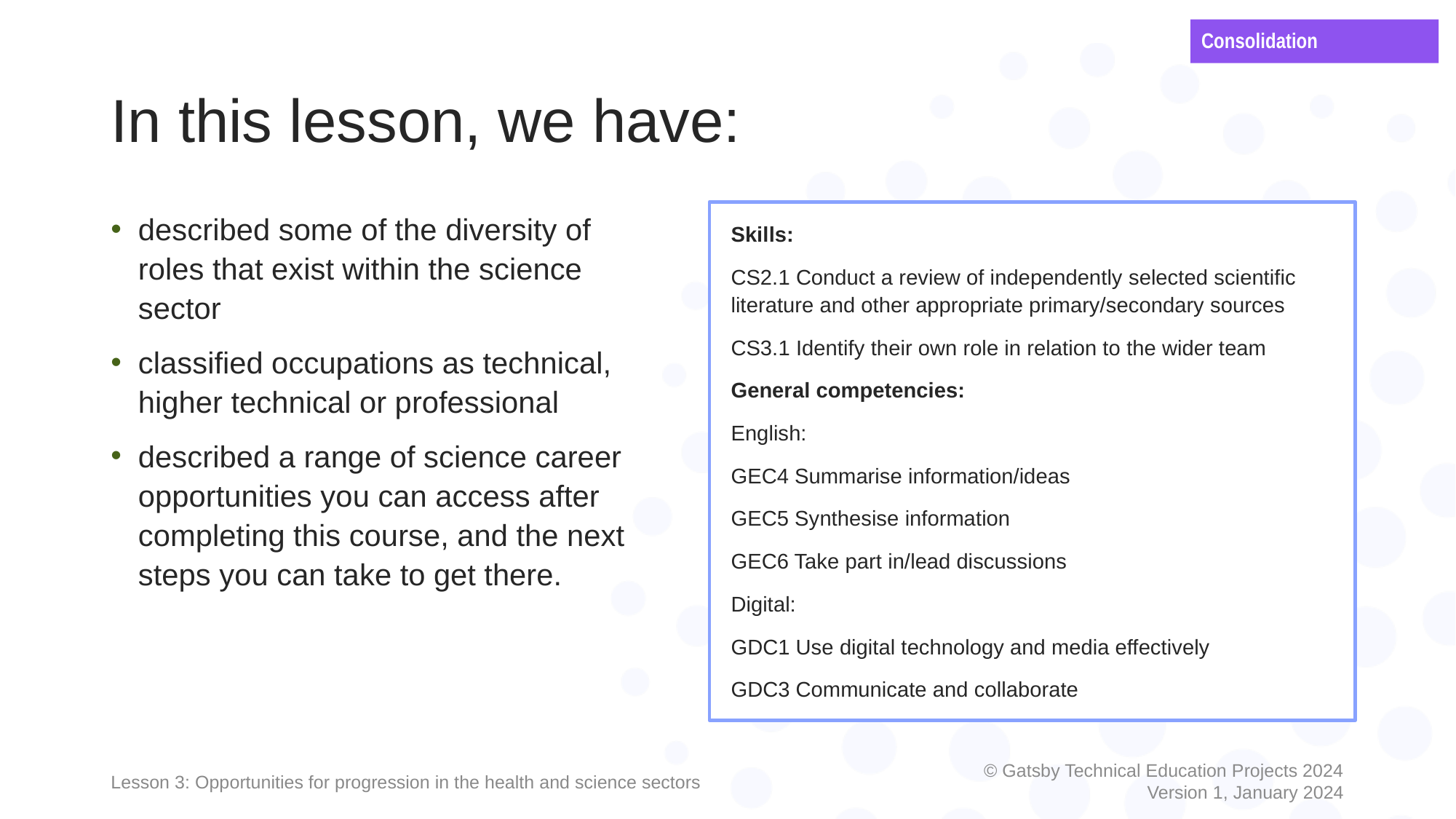

Consolidation
# In this lesson, we have:
Skills:
CS2.1 Conduct a review of independently selected scientific literature and other appropriate primary/secondary sources
CS3.1 Identify their own role in relation to the wider team
General competencies:
English:
GEC4 Summarise information/ideas
GEC5 Synthesise information
GEC6 Take part in/lead discussions
Digital:
GDC1 Use digital technology and media effectively
GDC3 Communicate and collaborate
described some of the diversity of roles that exist within the science sector
classified occupations as technical, higher technical or professional
described a range of science career opportunities you can access after completing this course, and the next steps you can take to get there.
Lesson 3: Opportunities for progression in the health and science sectors